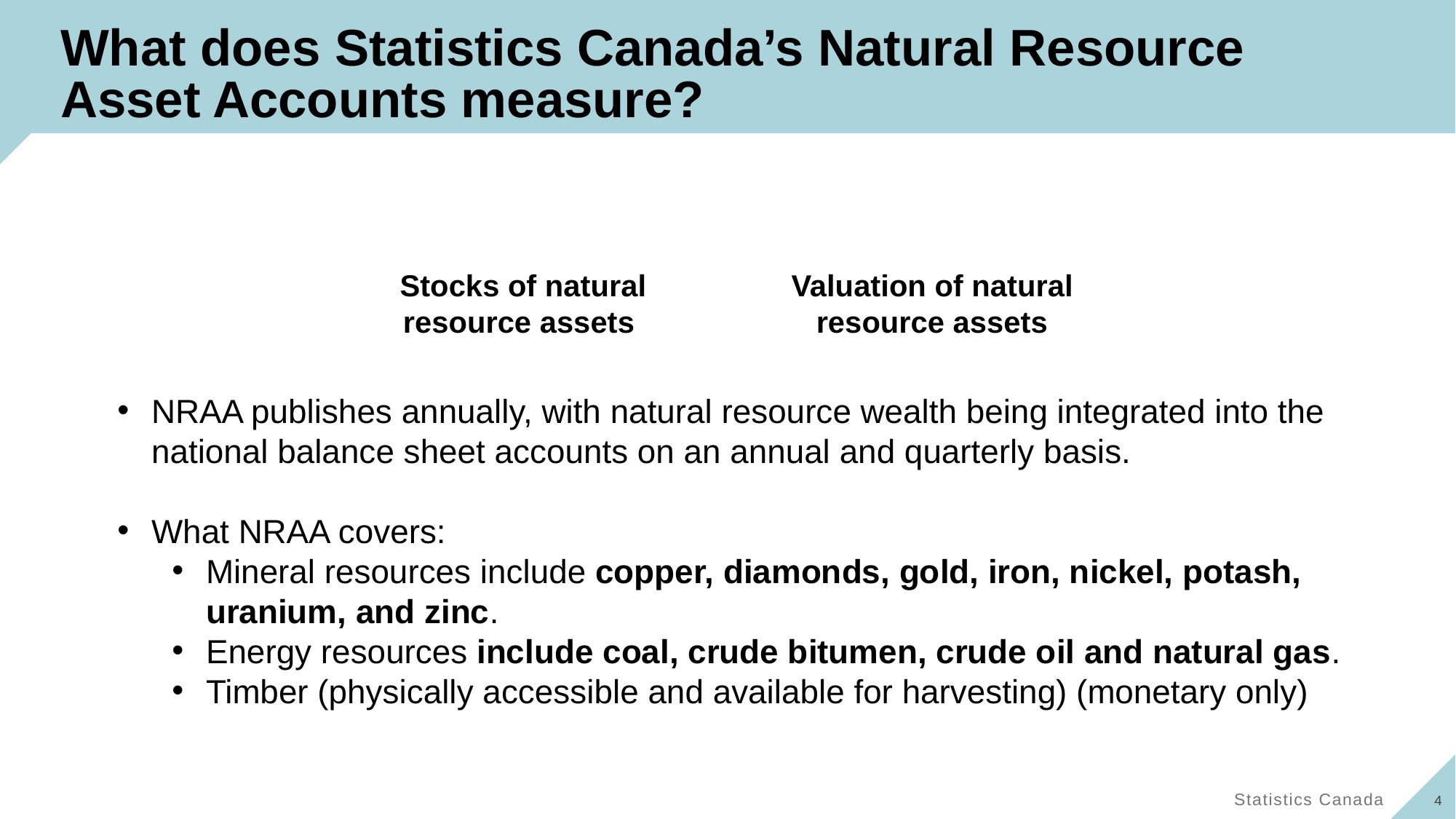

# What does Statistics Canada’s Natural Resource Asset Accounts measure?
Stocks of natural resource assets

Valuation of natural resource assets

NRAA publishes annually, with natural resource wealth being integrated into the national balance sheet accounts on an annual and quarterly basis.

What NRAA covers:
Mineral resources include copper, diamonds, gold, iron, nickel, potash, uranium, and zinc.
Energy resources include coal, crude bitumen, crude oil and natural gas.
Timber (physically accessible and available for harvesting) (monetary only)

4